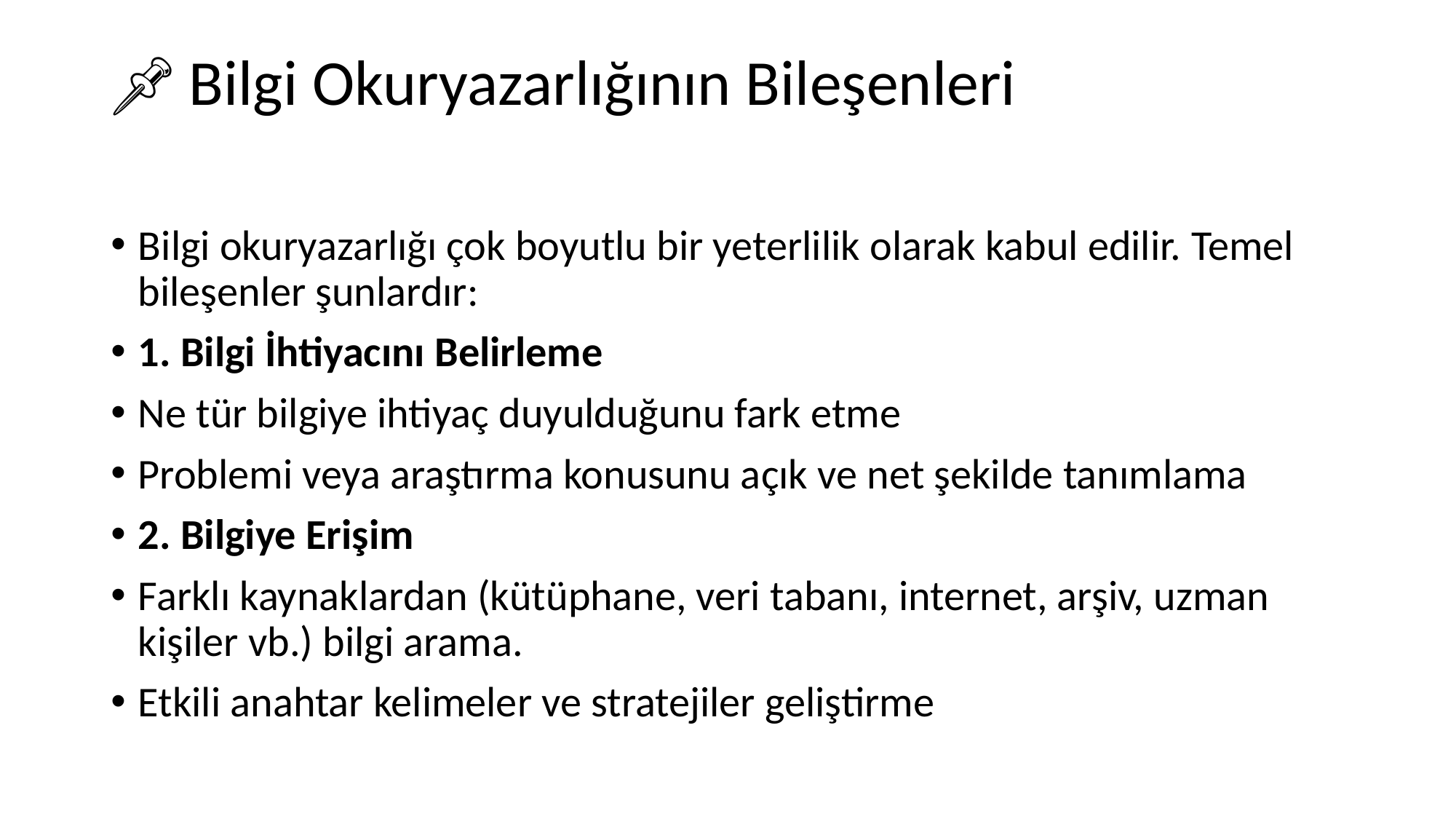

# 📌 Bilgi Okuryazarlığının Bileşenleri
Bilgi okuryazarlığı çok boyutlu bir yeterlilik olarak kabul edilir. Temel bileşenler şunlardır:
1. Bilgi İhtiyacını Belirleme
Ne tür bilgiye ihtiyaç duyulduğunu fark etme
Problemi veya araştırma konusunu açık ve net şekilde tanımlama
2. Bilgiye Erişim
Farklı kaynaklardan (kütüphane, veri tabanı, internet, arşiv, uzman kişiler vb.) bilgi arama.
Etkili anahtar kelimeler ve stratejiler geliştirme